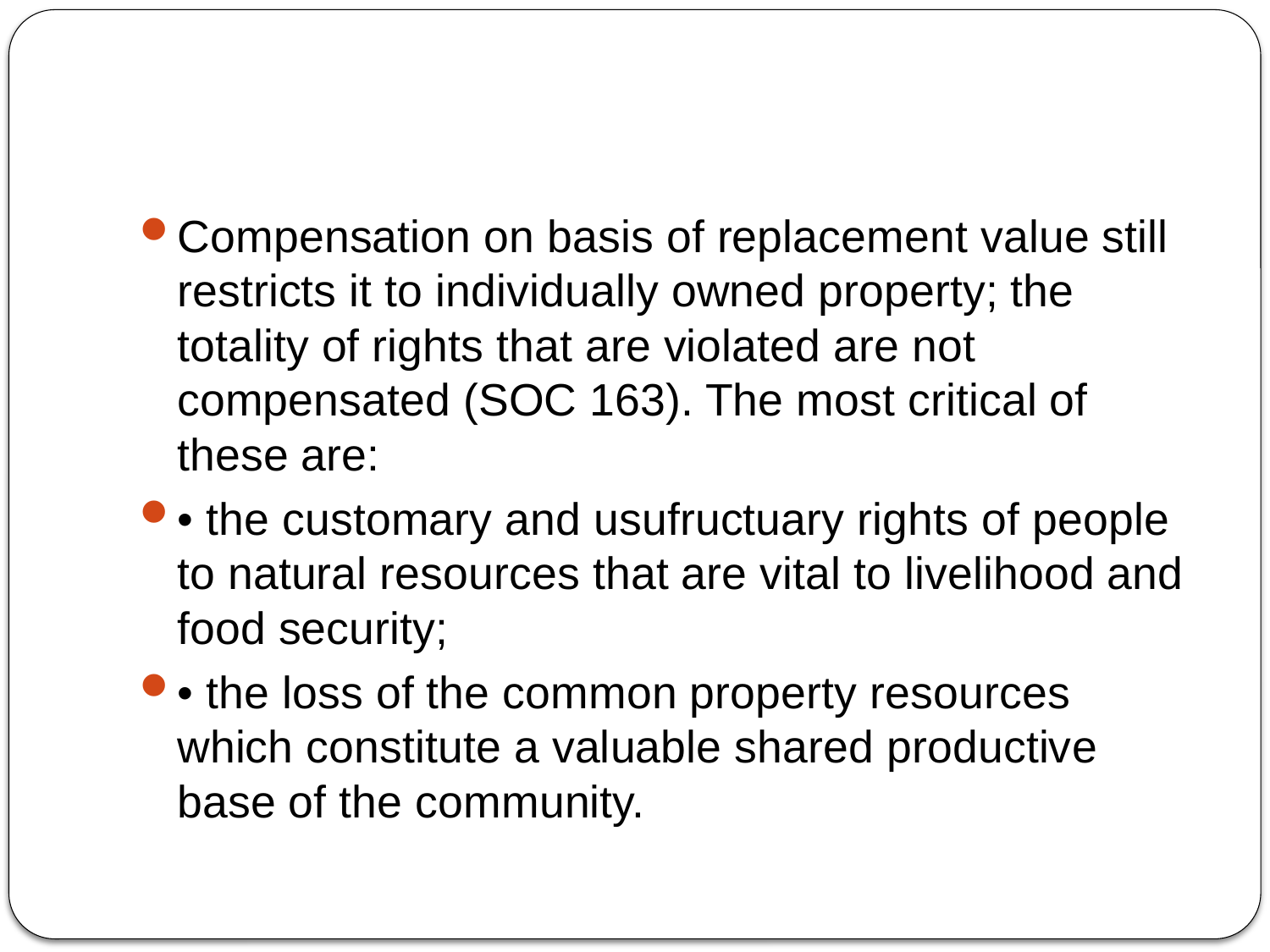

#
Compensation on basis of replacement value still restricts it to individually owned property; the totality of rights that are violated are not compensated (SOC 163). The most critical of these are:
• the customary and usufructuary rights of people to natural resources that are vital to livelihood and food security;
• the loss of the common property resources which constitute a valuable shared productive base of the community.